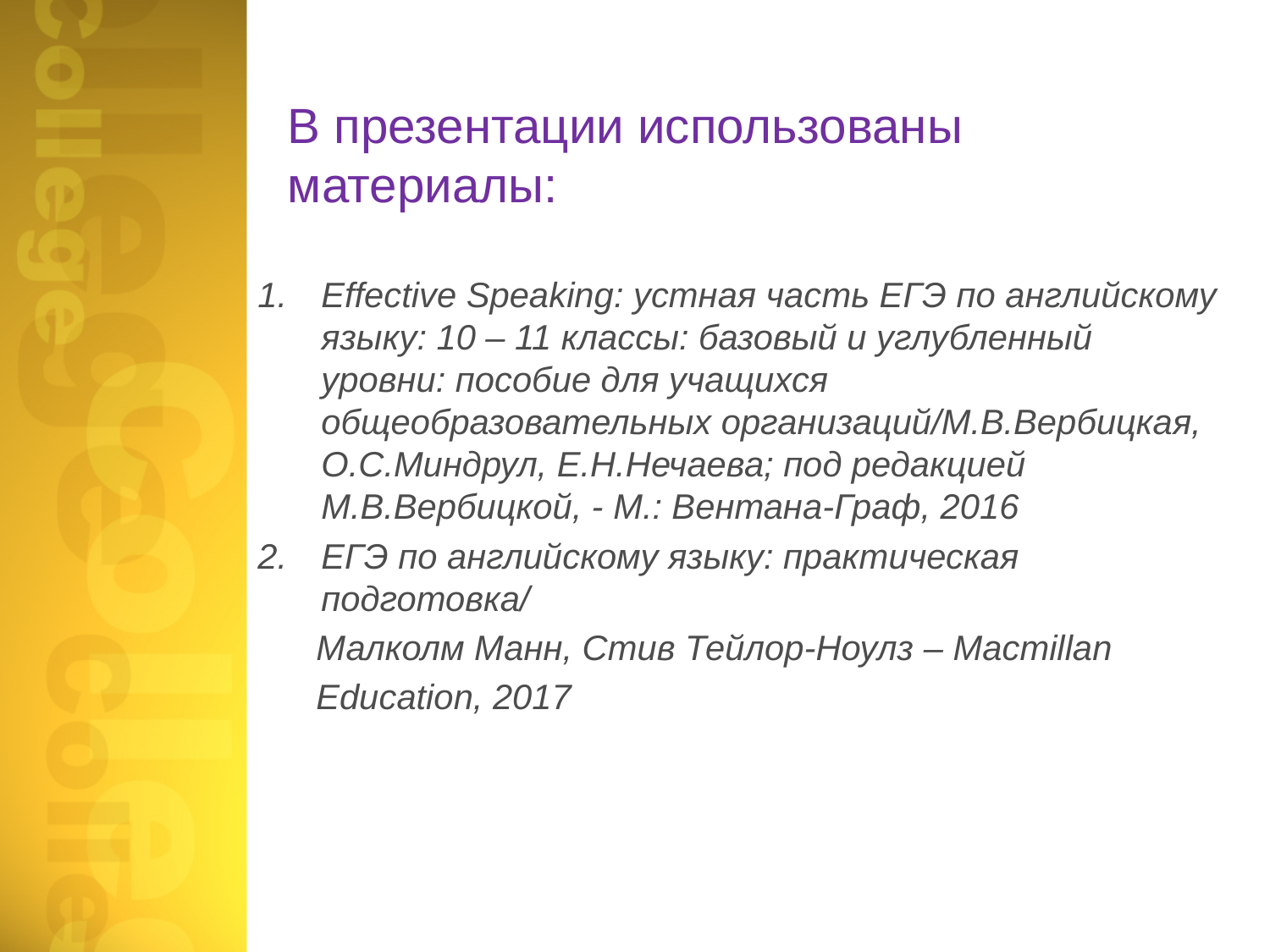

# В презентации использованы материалы:
Effective Speaking: устная часть ЕГЭ по английскому языку: 10 – 11 классы: базовый и углубленный уровни: пособие для учащихся общеобразовательных организаций/М.В.Вербицкая, О.С.Миндрул, Е.Н.Нечаева; под редакцией М.В.Вербицкой, - М.: Вентана-Граф, 2016
ЕГЭ по английскому языку: практическая подготовка/
      Малколм Манн, Стив Тейлор-Ноулз – Macmillan
      Education, 2017